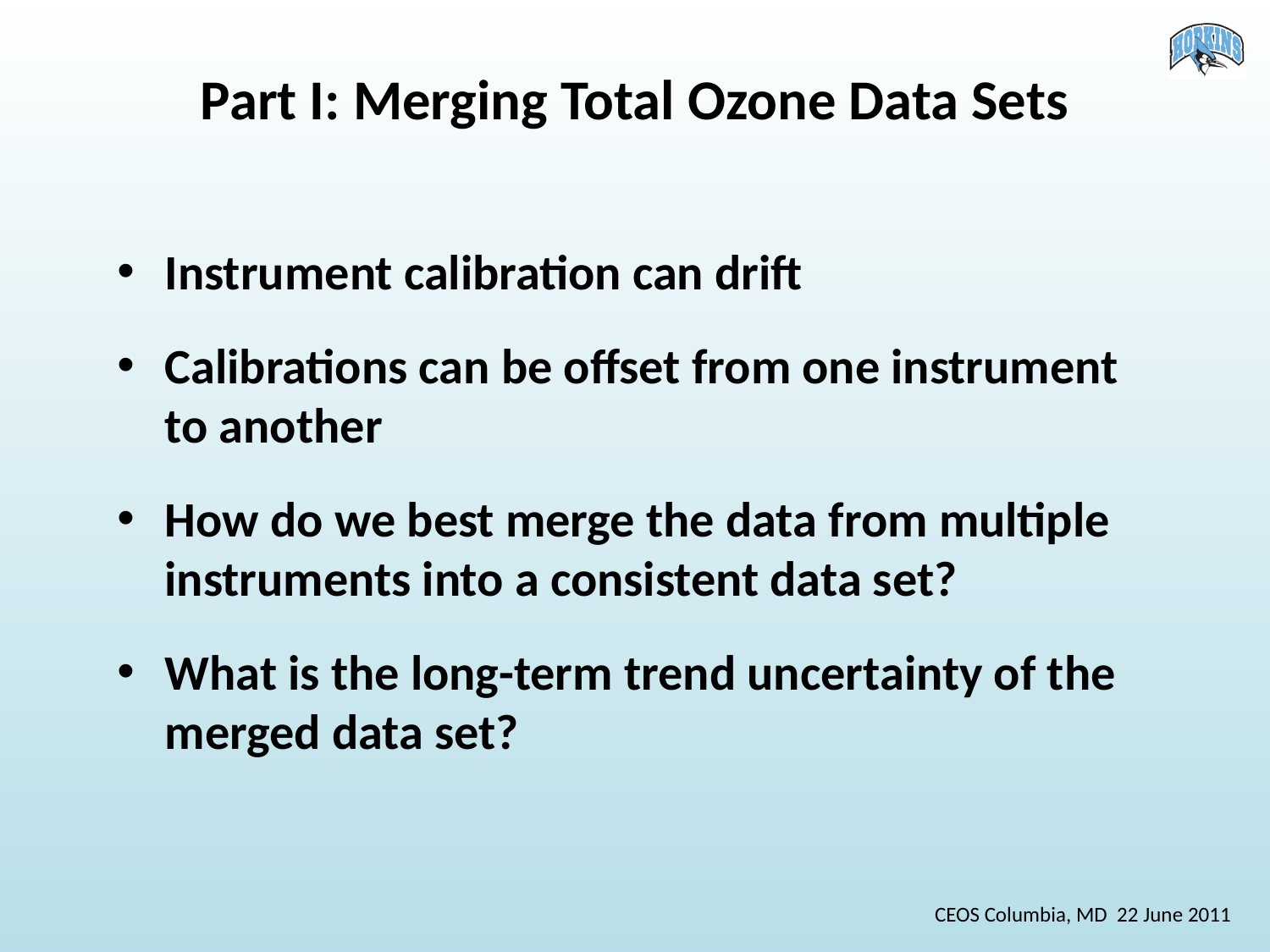

# Part I: Merging Total Ozone Data Sets
Instrument calibration can drift

Calibrations can be offset from one instrument to another

How do we best merge the data from multiple instruments into a consistent data set?

What is the long-term trend uncertainty of the merged data set?